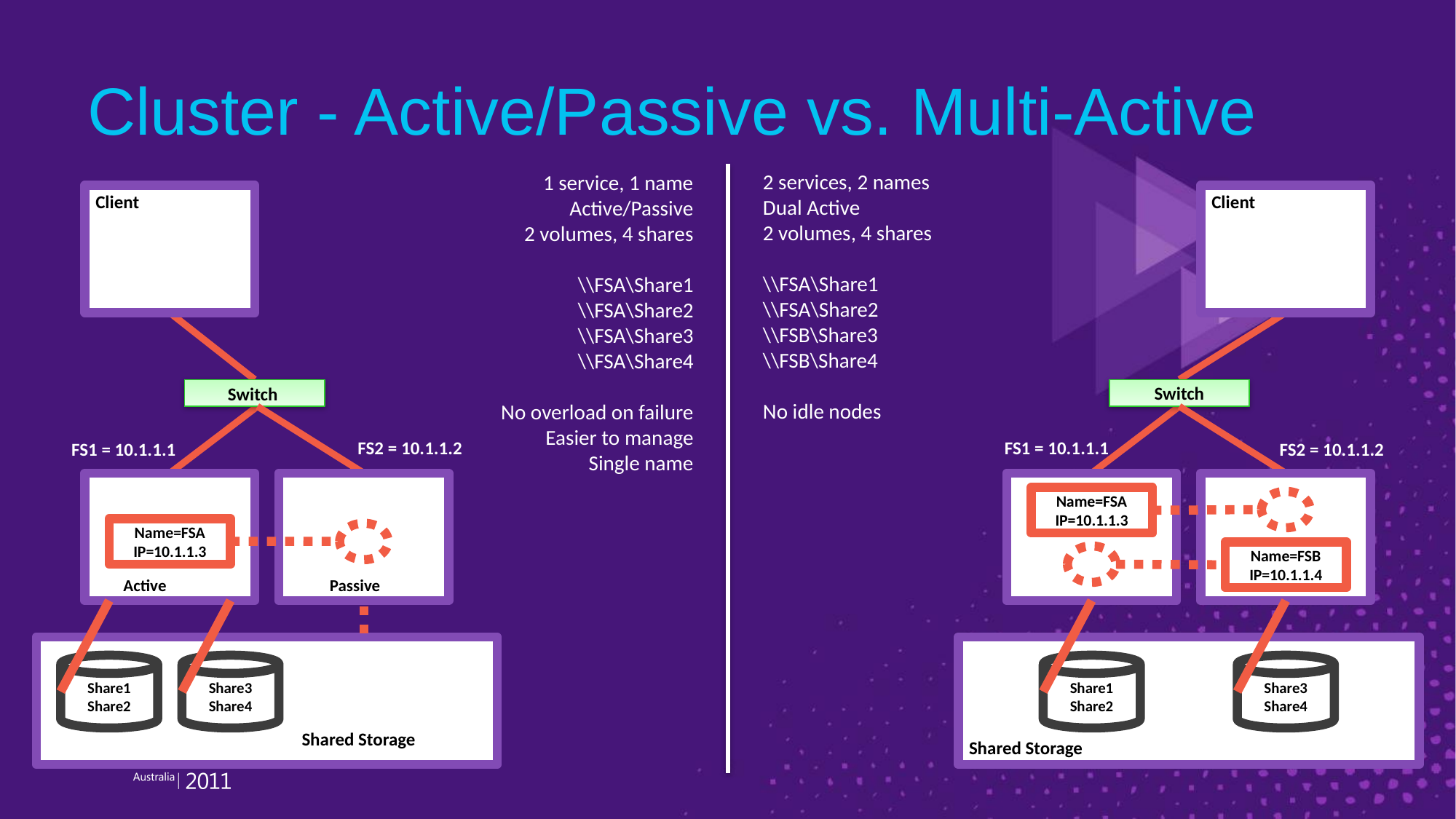

# Cluster - Active/Passive vs. Multi-Active
2 services, 2 names
Dual Active
2 volumes, 4 shares

\\FSA\Share1
\\FSA\Share2
\\FSB\Share3
\\FSB\Share4

No idle nodes
1 service, 1 name
Active/Passive
2 volumes, 4 shares

\\FSA\Share1
\\FSA\Share2
\\FSA\Share3
\\FSA\Share4

No overload on failure
Easier to manage
Single name

Client
Client
Switch
Switch

FS2 = 10.1.1.2
FS1 = 10.1.1.1
FS1 = 10.1.1.1
FS2 = 10.1.1.2

Name=FSA
IP=10.1.1.3

Name=FSA
IP=10.1.1.3

Name=FSB
IP=10.1.1.4

Active
Passive

Share1
Share2
Share3
Share4
Share1
Share2
Share3
Share4
Shared Storage
Shared Storage